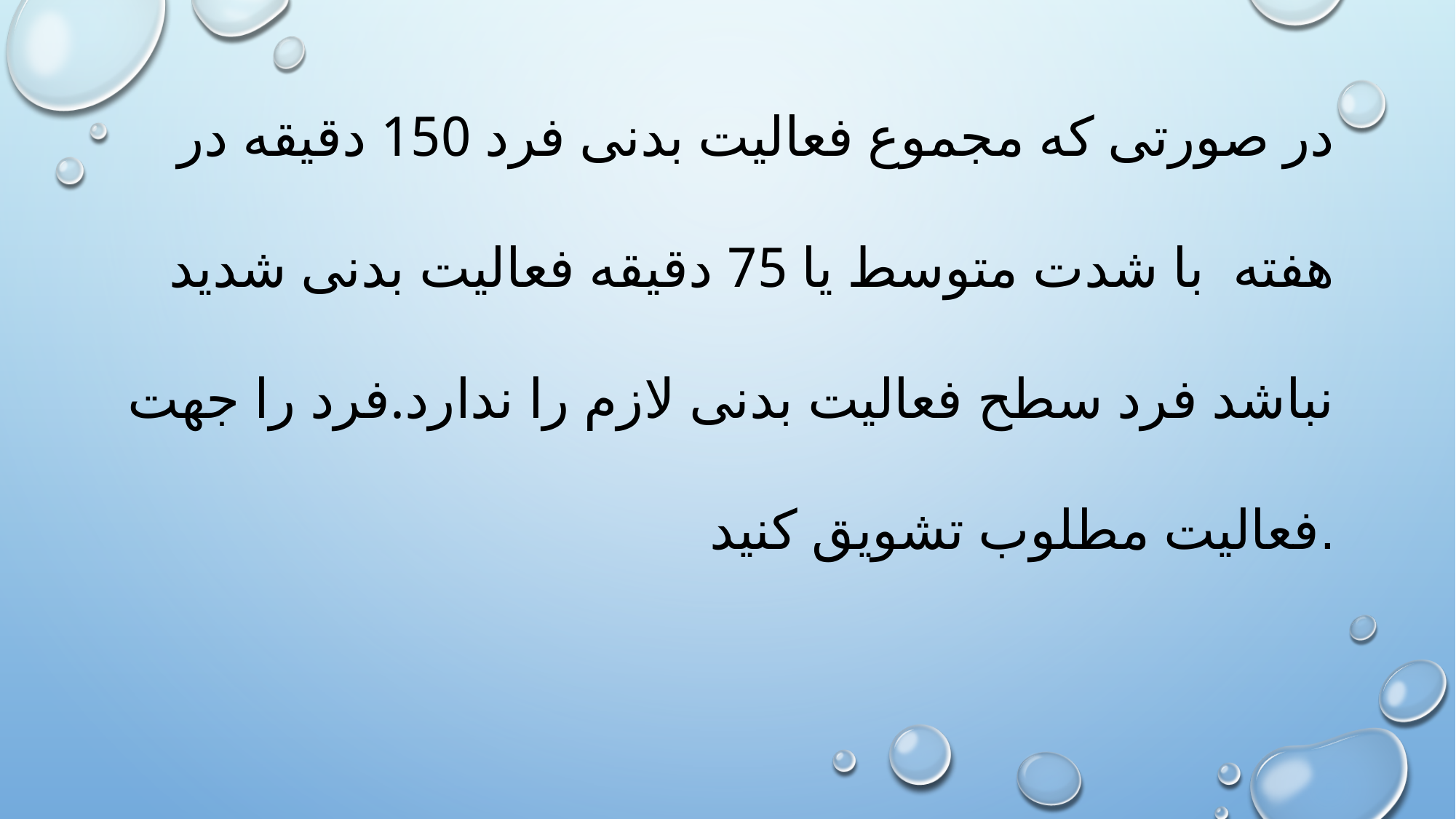

# در صورتی که مجموع فعالیت بدنی فرد 150 دقیقه در هفته  با شدت متوسط یا 75 دقیقه فعالیت بدنی شدید نباشد فرد سطح فعالیت بدنی لازم را ندارد.فرد را جهت فعالیت مطلوب تشویق کنید.